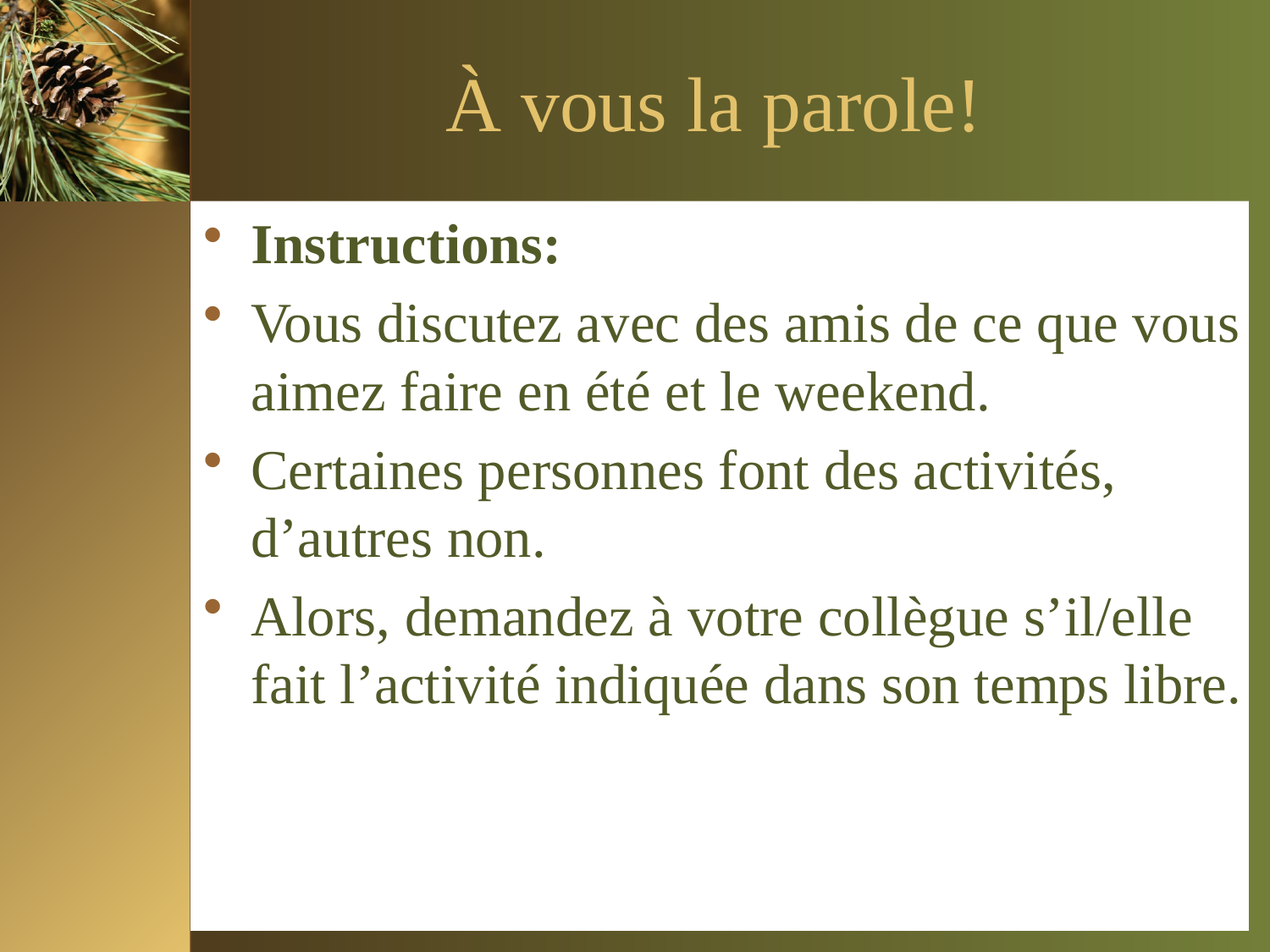

# À vous la parole!
Instructions:
Vous discutez avec des amis de ce que vous aimez faire en été et le weekend.
Certaines personnes font des activités, d’autres non.
Alors, demandez à votre collègue s’il/elle fait l’activité indiquée dans son temps libre.